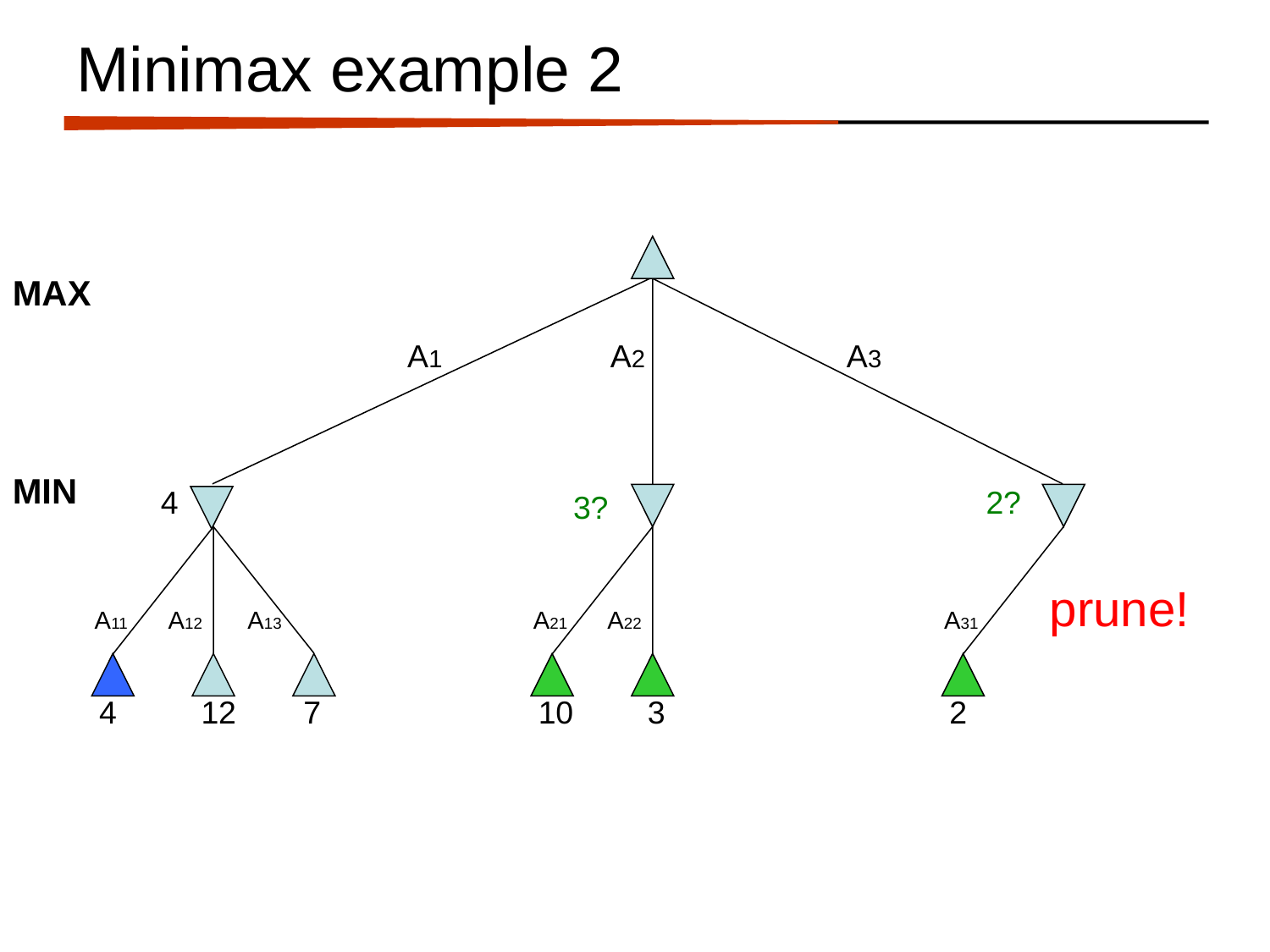

# Minimax example 2

MAX

A1
A2
A3
MIN

4
2?
3?

prune!
A11
A12
A13
A21
A22
A31

4
12
7
10
3
2